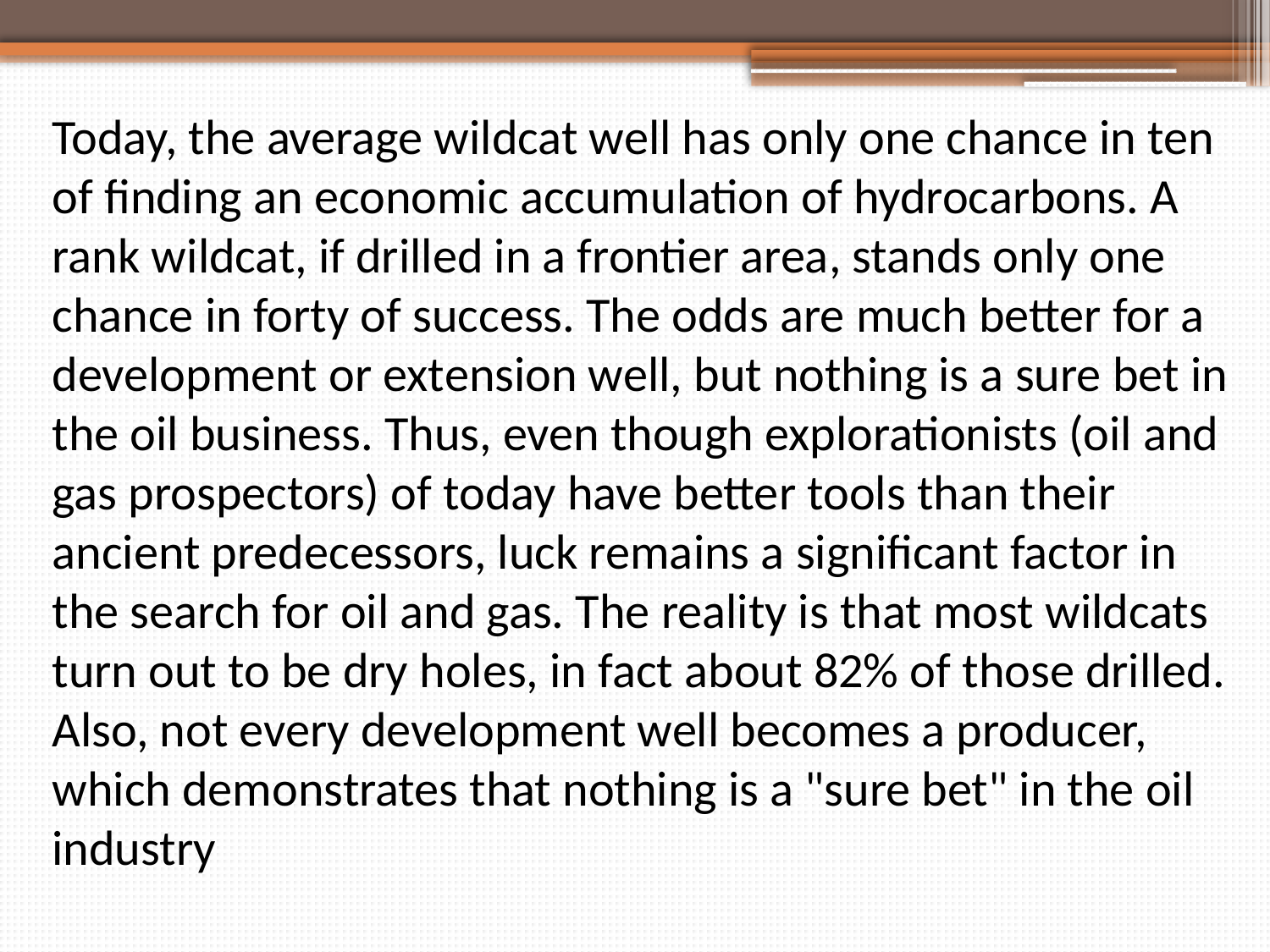

Today, the average wildcat well has only one chance in ten of finding an economic accumulation of hydrocarbons. A rank wildcat, if drilled in a frontier area, stands only one chance in forty of success. The odds are much better for a development or extension well, but nothing is a sure bet in the oil business. Thus, even though explorationists (oil and gas prospectors) of today have better tools than their ancient predecessors, luck remains a significant factor in the search for oil and gas. The reality is that most wildcats turn out to be dry holes, in fact about 82% of those drilled. Also, not every development well becomes a producer, which demonstrates that nothing is a "sure bet" in the oil industry